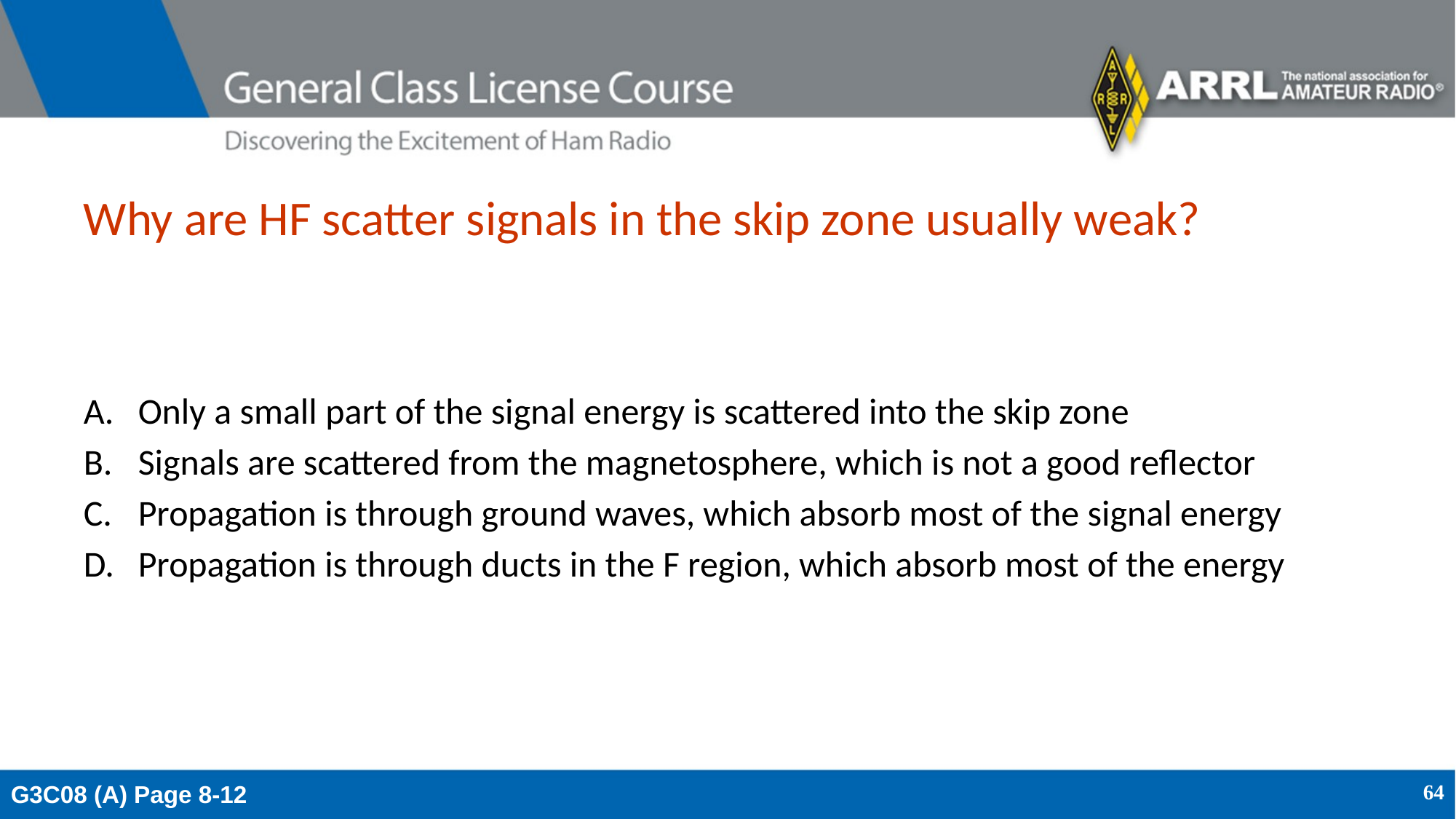

# Why are HF scatter signals in the skip zone usually weak?
Only a small part of the signal energy is scattered into the skip zone
Signals are scattered from the magnetosphere, which is not a good reflector
Propagation is through ground waves, which absorb most of the signal energy
Propagation is through ducts in the F region, which absorb most of the energy
G3C08 (A) Page 8-12
64